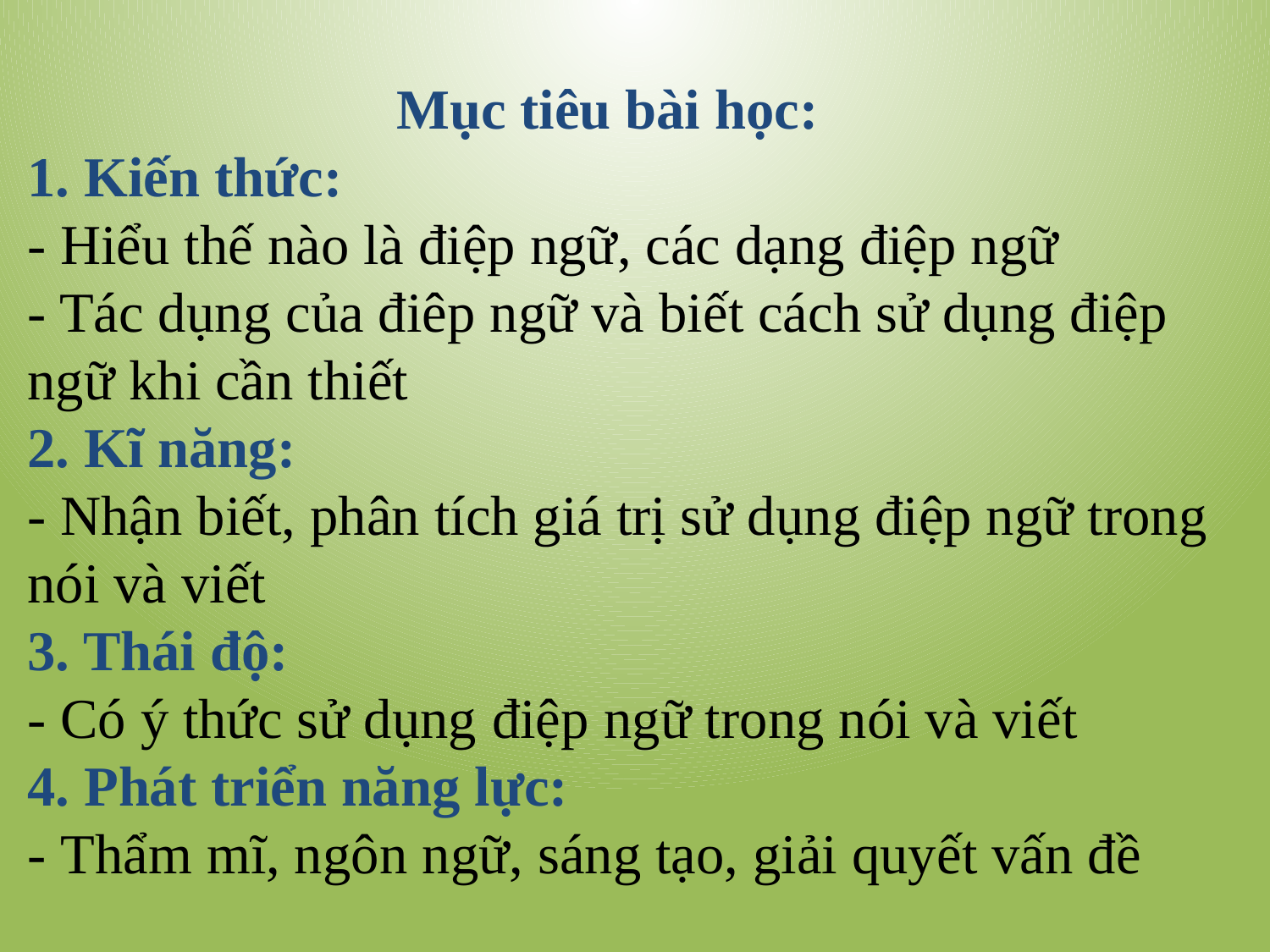

Mục tiêu bài học:
1. Kiến thức:
- Hiểu thế nào là điệp ngữ, các dạng điệp ngữ
- Tác dụng của điêp ngữ và biết cách sử dụng điệp ngữ khi cần thiết
2. Kĩ năng:
- Nhận biết, phân tích giá trị sử dụng điệp ngữ trong nói và viết
3. Thái độ:
- Có ý thức sử dụng điệp ngữ trong nói và viết
4. Phát triển năng lực:
- Thẩm mĩ, ngôn ngữ, sáng tạo, giải quyết vấn đề